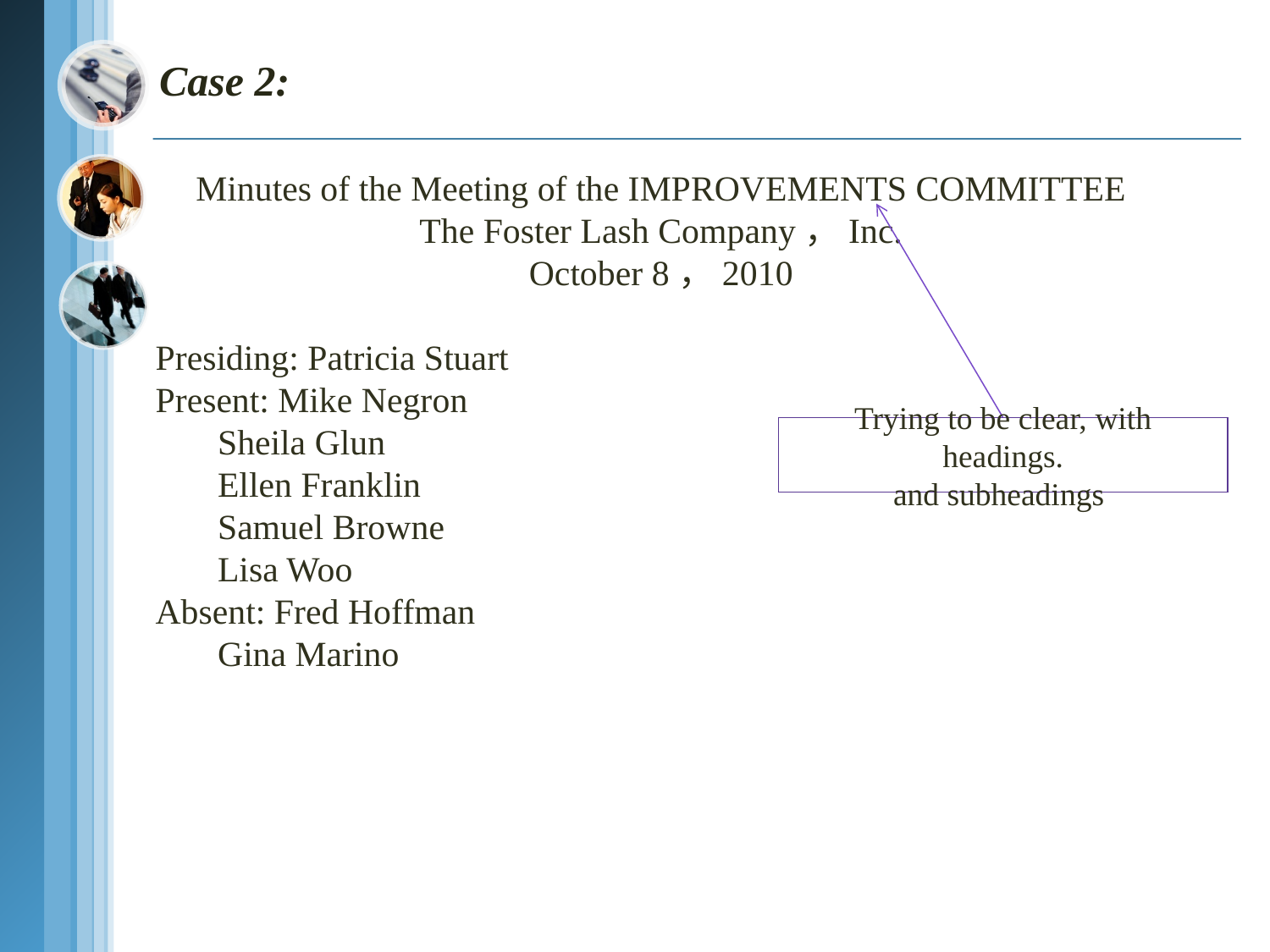

# Case 2:
Minutes of the Meeting of the IMPROVEMENTS COMMITTEE
The Foster Lash Company，Inc.
October 8，2010

Presiding: Patricia Stuart
Present: Mike Negron
       Sheila Glun
       Ellen Franklin
       Samuel Browne
       Lisa Woo
Absent: Fred Hoffman
       Gina Marino
Trying to be clear, with headings.
and subheadings